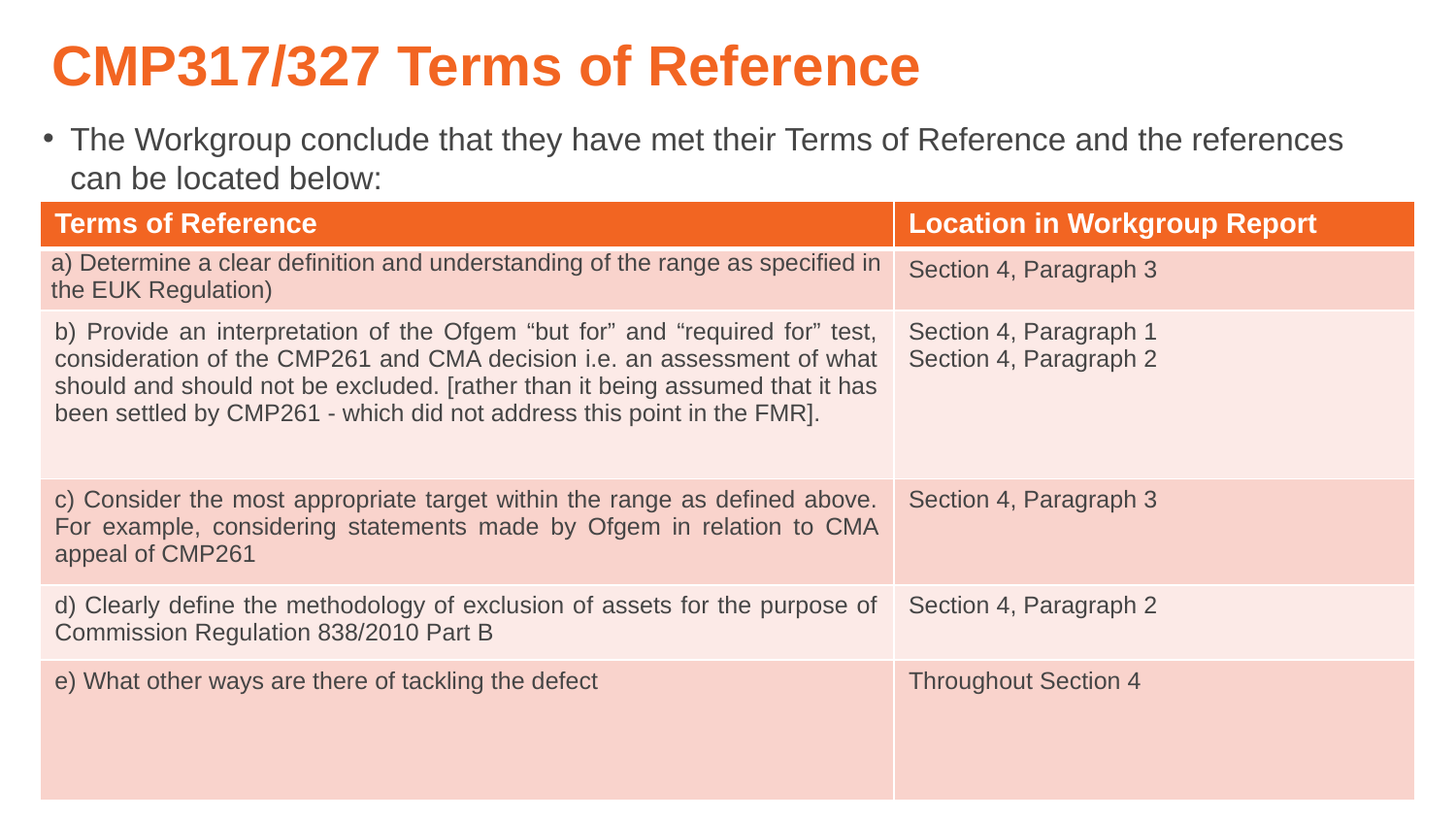

# CMP317/327 Terms of Reference
The Workgroup conclude that they have met their Terms of Reference and the references can be located below:

| Terms of Reference | Location in Workgroup Report |
| --- | --- |
| a) Determine a clear definition and understanding of the range as specified in the EUK Regulation) | Section 4, Paragraph 3 |
| b) Provide an interpretation of the Ofgem “but for” and “required for” test, consideration of the CMP261 and CMA decision i.e. an assessment of what should and should not be excluded. [rather than it being assumed that it has been settled by CMP261 - which did not address this point in the FMR]. | Section 4, Paragraph 1 Section 4, Paragraph 2 |
| c) Consider the most appropriate target within the range as defined above. For example, considering statements made by Ofgem in relation to CMA appeal of CMP261 | Section 4, Paragraph 3 |
| d) Clearly define the methodology of exclusion of assets for the purpose of Commission Regulation 838/2010 Part B | Section 4, Paragraph 2 |
| e) What other ways are there of tackling the defect | Throughout Section 4 |